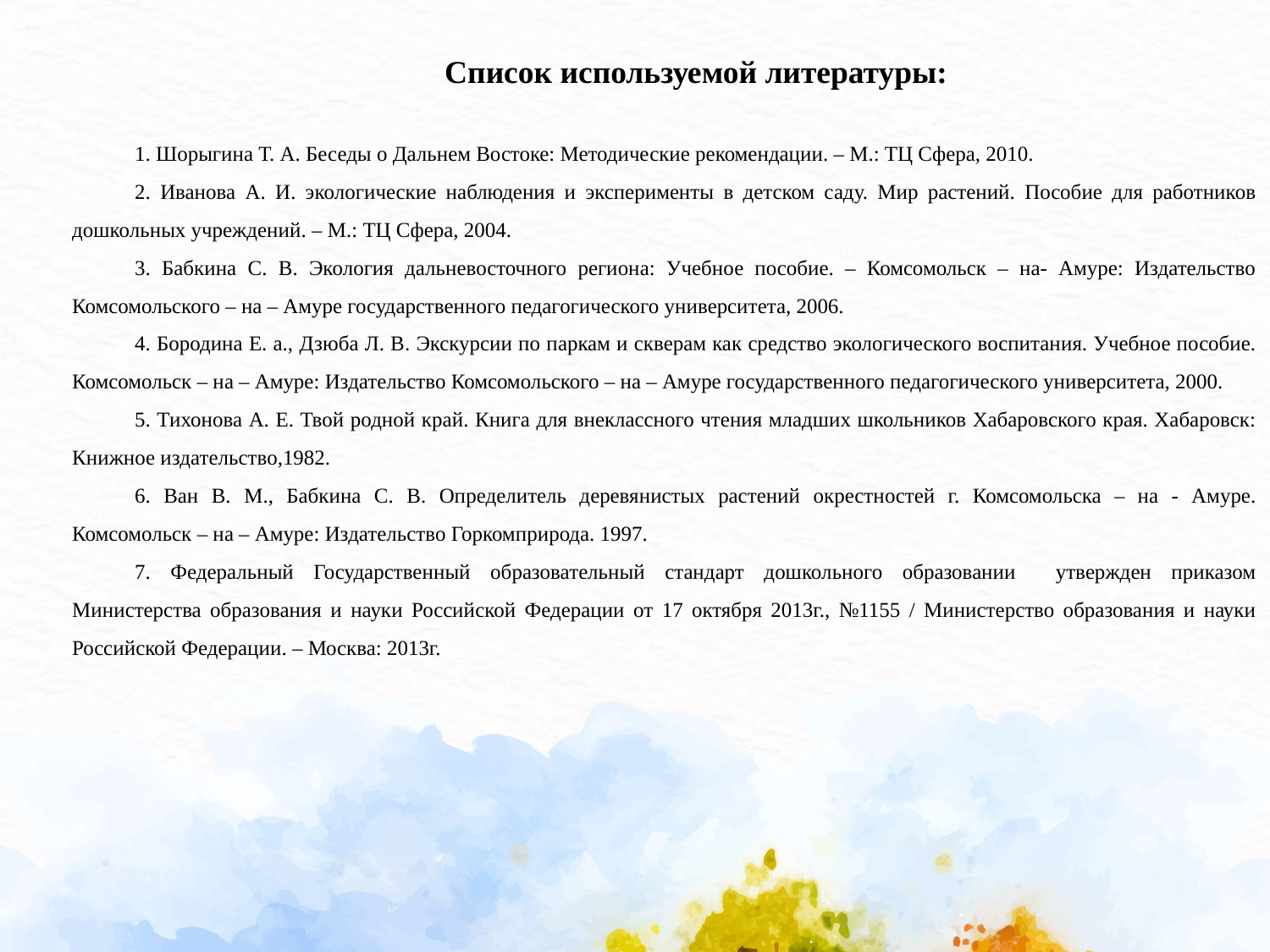

Список используемой литературы:

1. Шорыгина Т. А. Беседы о Дальнем Востоке: Методические рекомендации. – М.: ТЦ Сфера, 2010.
2. Иванова А. И. экологические наблюдения и эксперименты в детском саду. Мир растений. Пособие для работников дошкольных учреждений. – М.: ТЦ Сфера, 2004.
3. Бабкина С. В. Экология дальневосточного региона: Учебное пособие. – Комсомольск – на- Амуре: Издательство Комсомольского – на – Амуре государственного педагогического университета, 2006.
4. Бородина Е. а., Дзюба Л. В. Экскурсии по паркам и скверам как средство экологического воспитания. Учебное пособие. Комсомольск – на – Амуре: Издательство Комсомольского – на – Амуре государственного педагогического университета, 2000.
5. Тихонова А. Е. Твой родной край. Книга для внеклассного чтения младших школьников Хабаровского края. Хабаровск: Книжное издательство,1982.
6. Ван В. М., Бабкина С. В. Определитель деревянистых растений окрестностей г. Комсомольска – на - Амуре. Комсомольск – на – Амуре: Издательство Горкомприрода. 1997.
7. Федеральный Государственный образовательный стандарт дошкольного образовании  утвержден приказом Министерства образования и науки Российской Федерации от 17 октября 2013г., №1155 / Министерство образования и науки Российской Федерации. – Москва: 2013г.